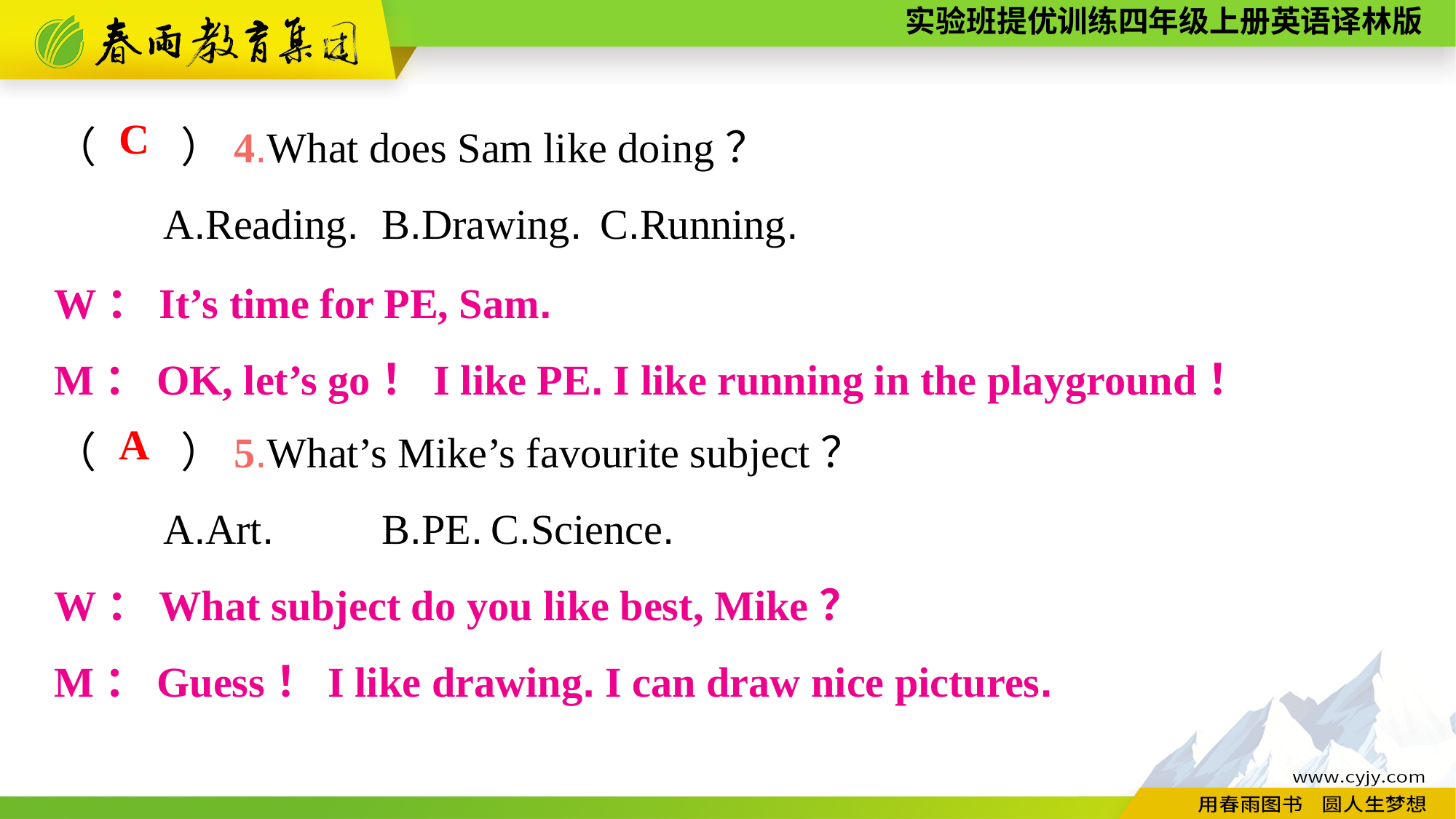

（　　）4.What does Sam like doing？
	A.Reading.	B.Drawing.	C.Running.

（　　）5.What’s Mike’s favourite subject？
	A.Art.	B.PE.	C.Science.
C
W：It’s time for PE, Sam.
M：OK, let’s go！I like PE. I like running in the playground！
A
W：What subject do you like best, Mike？
M：Guess！I like drawing. I can draw nice pictures.